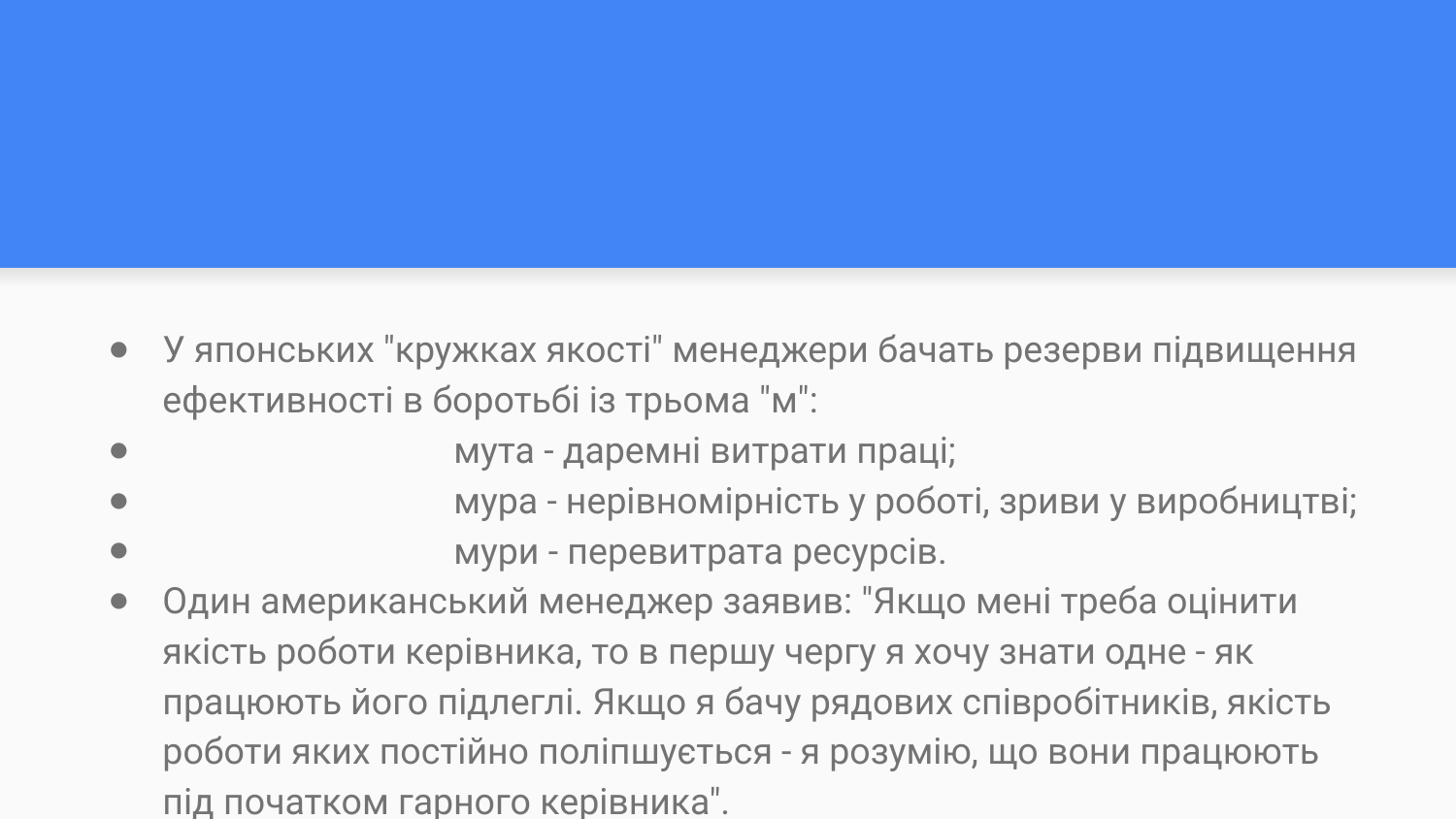

#
У японських "кружках якості" менеджери бачать резерви підвищення ефективності в боротьбі із трьома "м":
		мута - даремні витрати праці;
		мура - нерівномірність у роботі, зриви у виробництві;
		мури - перевитрата ресурсів.
Один американський менеджер заявив: "Якщо мені треба оцінити якість роботи керівника, то в першу чергу я хочу знати одне - як працюють його підлеглі. Якщо я бачу рядових співробітників, якість роботи яких постійно поліпшується - я розумію, що вони працюють під початком гарного керівника".